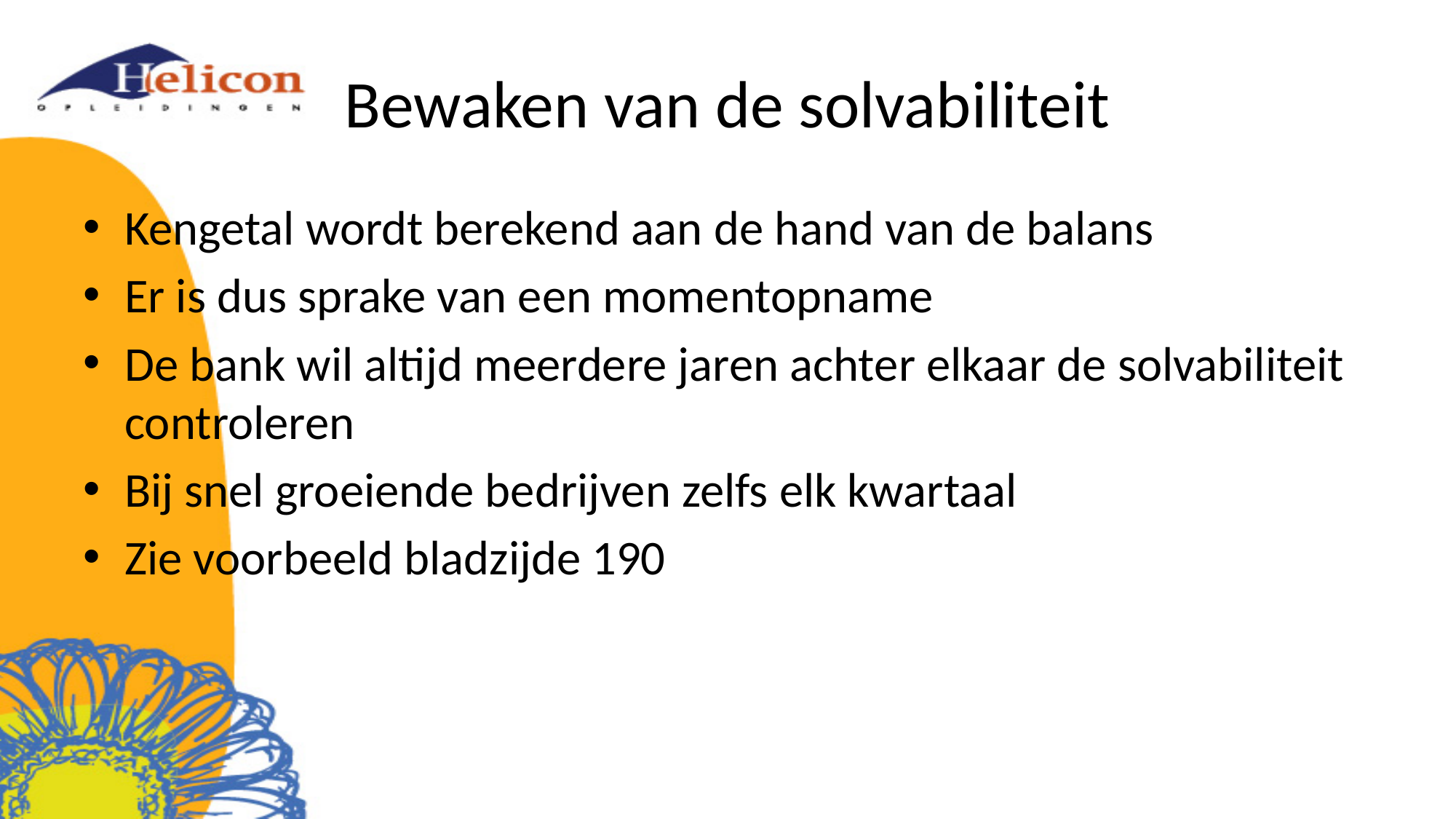

# Bewaken van de solvabiliteit
Kengetal wordt berekend aan de hand van de balans
Er is dus sprake van een momentopname
De bank wil altijd meerdere jaren achter elkaar de solvabiliteit controleren
Bij snel groeiende bedrijven zelfs elk kwartaal
Zie voorbeeld bladzijde 190